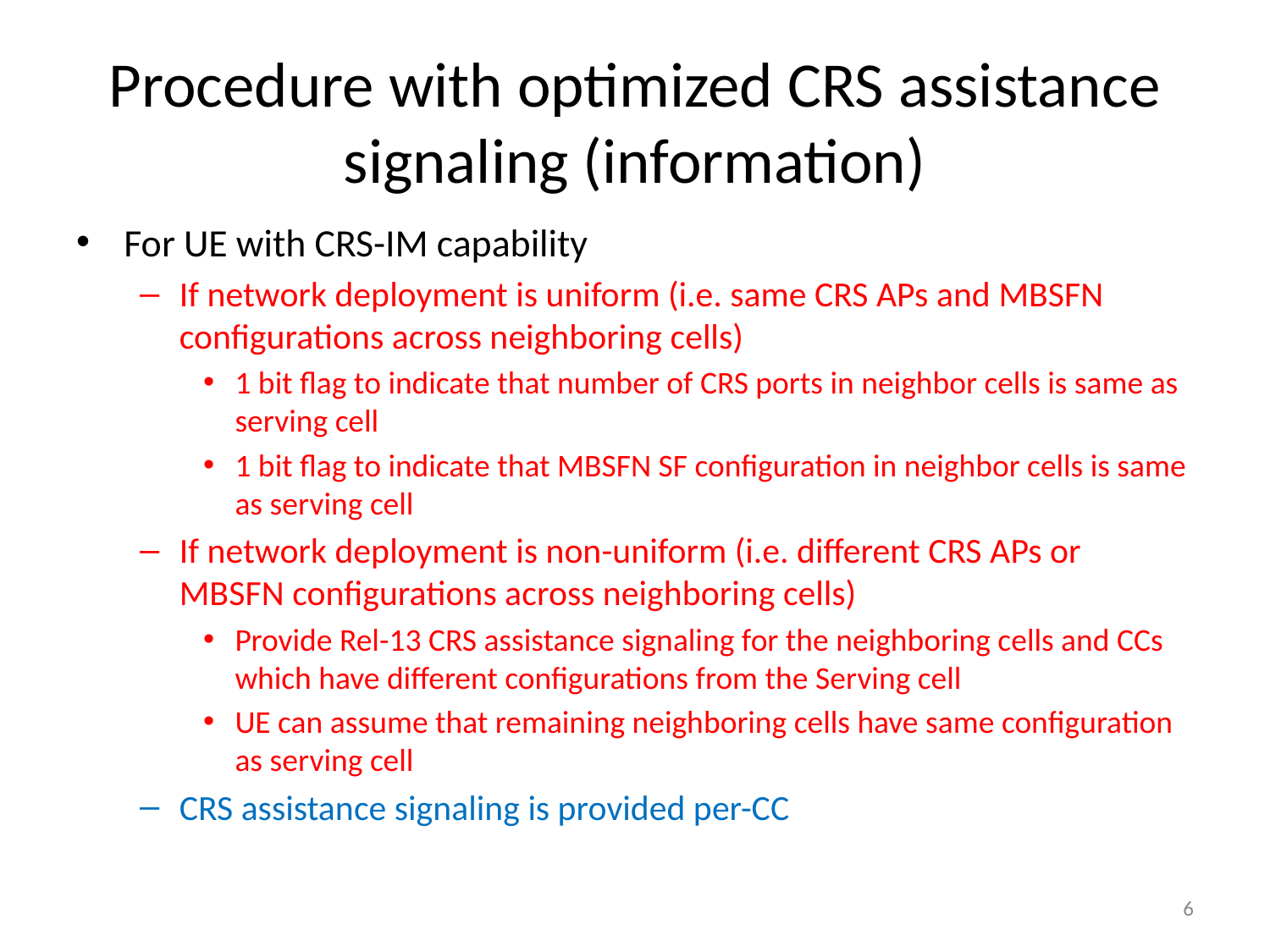

# Procedure with optimized CRS assistance signaling (information)
For UE with CRS-IM capability
If network deployment is uniform (i.e. same CRS APs and MBSFN configurations across neighboring cells)
1 bit flag to indicate that number of CRS ports in neighbor cells is same as serving cell
1 bit flag to indicate that MBSFN SF configuration in neighbor cells is same as serving cell
If network deployment is non-uniform (i.e. different CRS APs or MBSFN configurations across neighboring cells)
Provide Rel-13 CRS assistance signaling for the neighboring cells and CCs which have different configurations from the Serving cell
UE can assume that remaining neighboring cells have same configuration as serving cell
CRS assistance signaling is provided per-CC

6